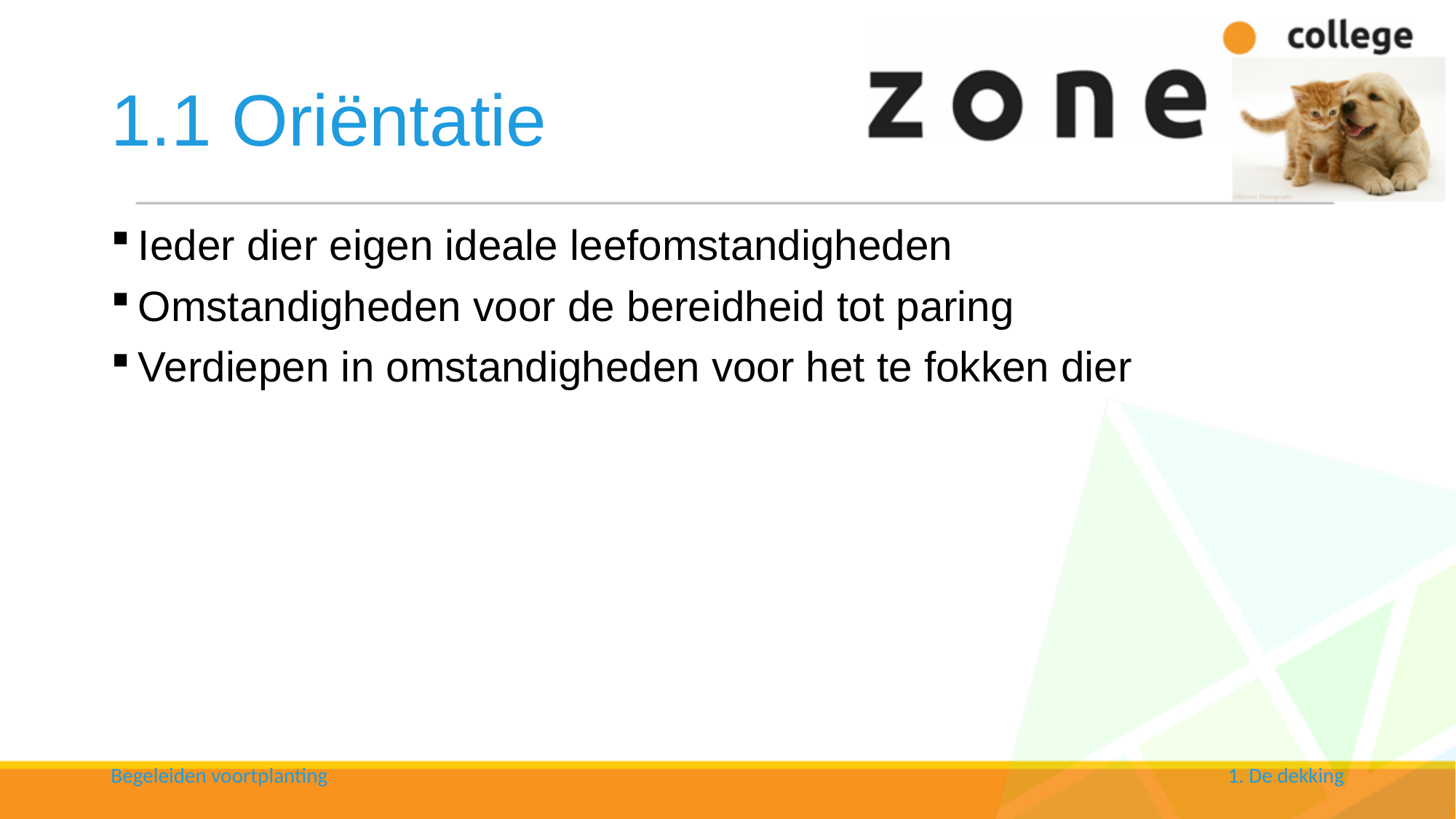

# 1.1 Oriëntatie
Ieder dier eigen ideale leefomstandigheden
Omstandigheden voor de bereidheid tot paring
Verdiepen in omstandigheden voor het te fokken dier
Begeleiden voortplanting
1. De dekking